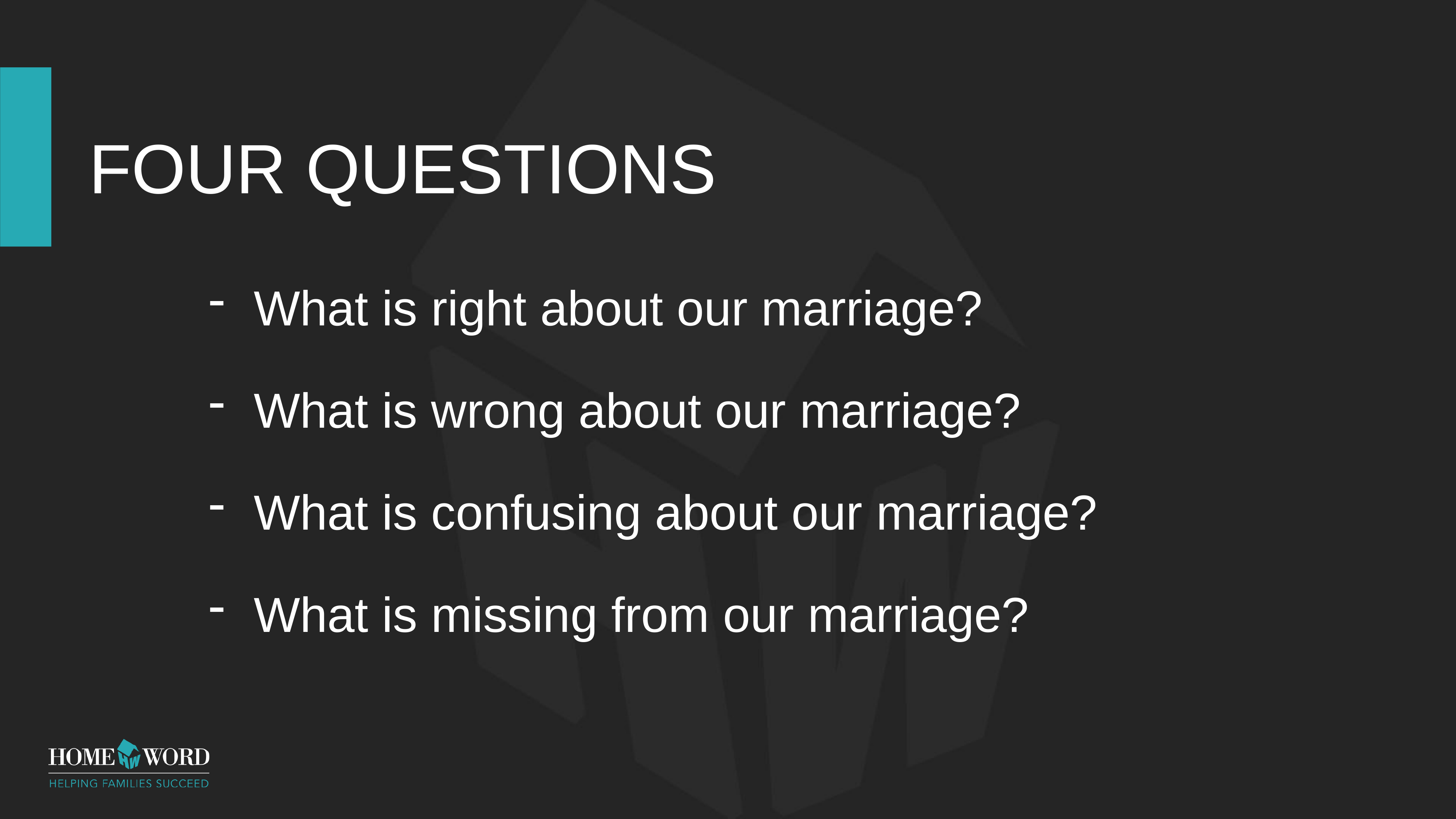

# Four Questions
What is right about our marriage?
What is wrong about our marriage?
What is confusing about our marriage?
What is missing from our marriage?